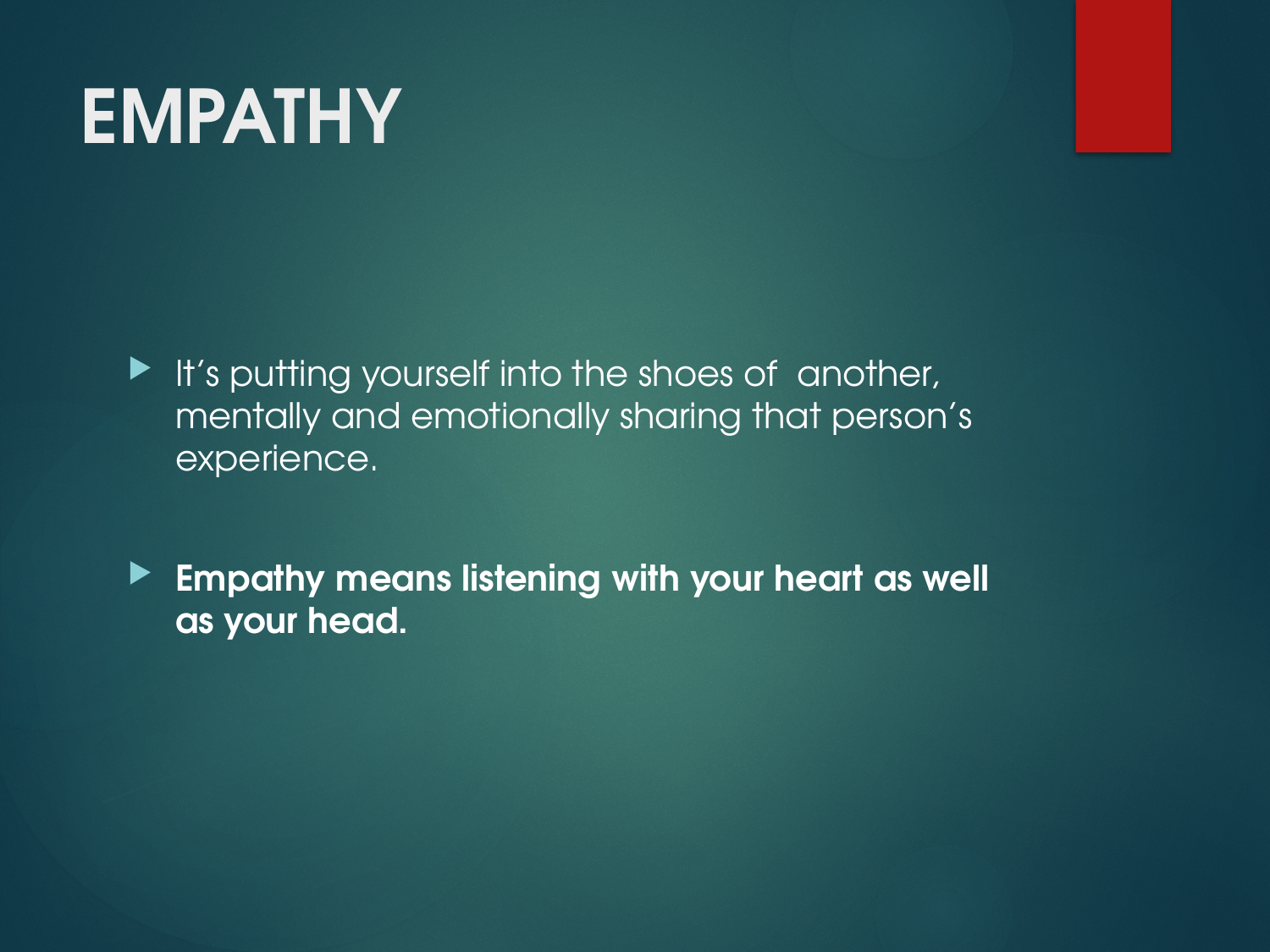

# EMPATHY

It’s putting yourself into the shoes of  another, mentally and emotionally sharing that person’s experience.

Empathy means listening with your heart as well as your head.